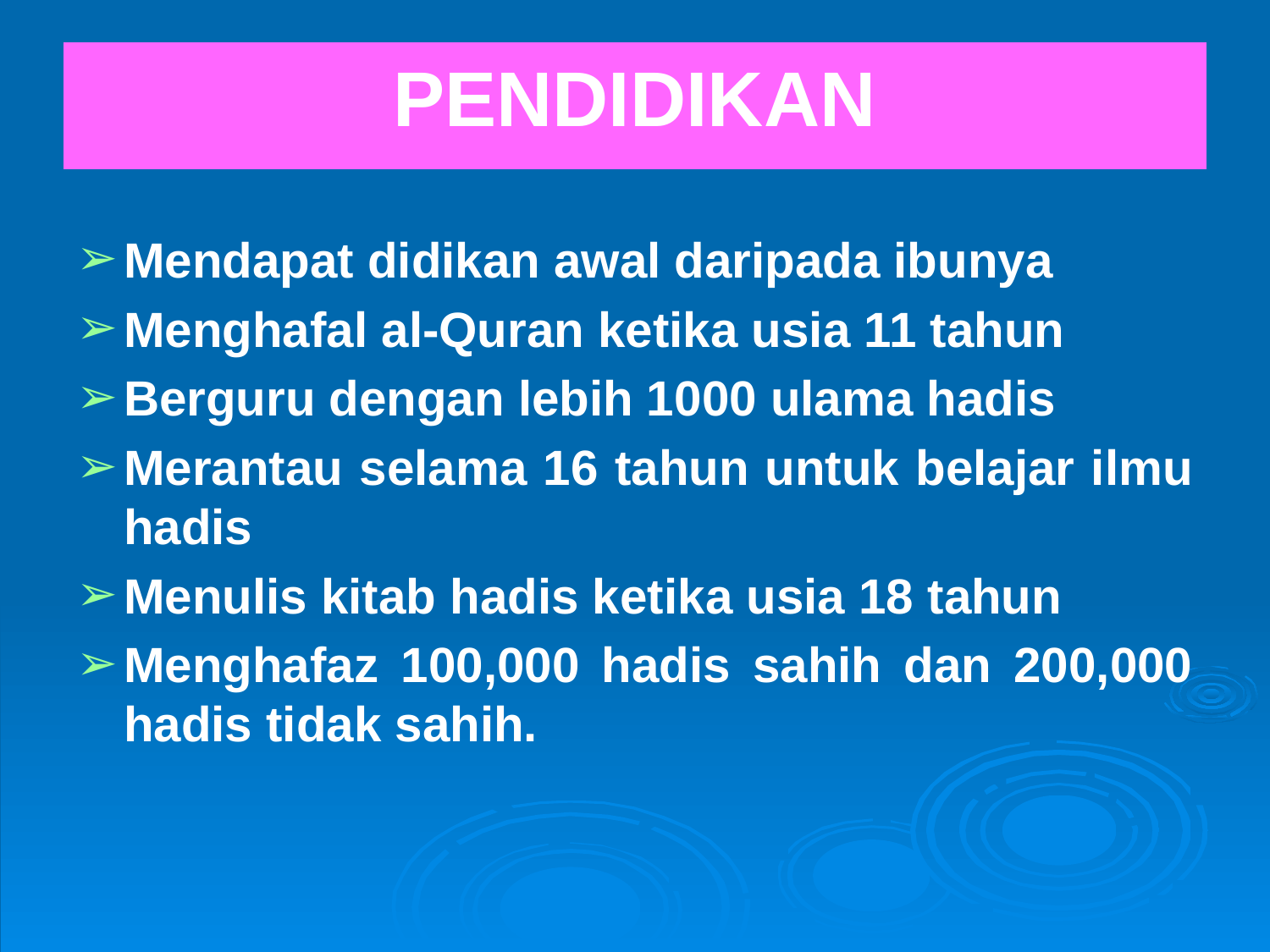

# PENDIDIKAN
Mendapat didikan awal daripada ibunya
Menghafal al-Quran ketika usia 11 tahun
Berguru dengan lebih 1000 ulama hadis
Merantau selama 16 tahun untuk belajar ilmu hadis
Menulis kitab hadis ketika usia 18 tahun
Menghafaz 100,000 hadis sahih dan 200,000 hadis tidak sahih.